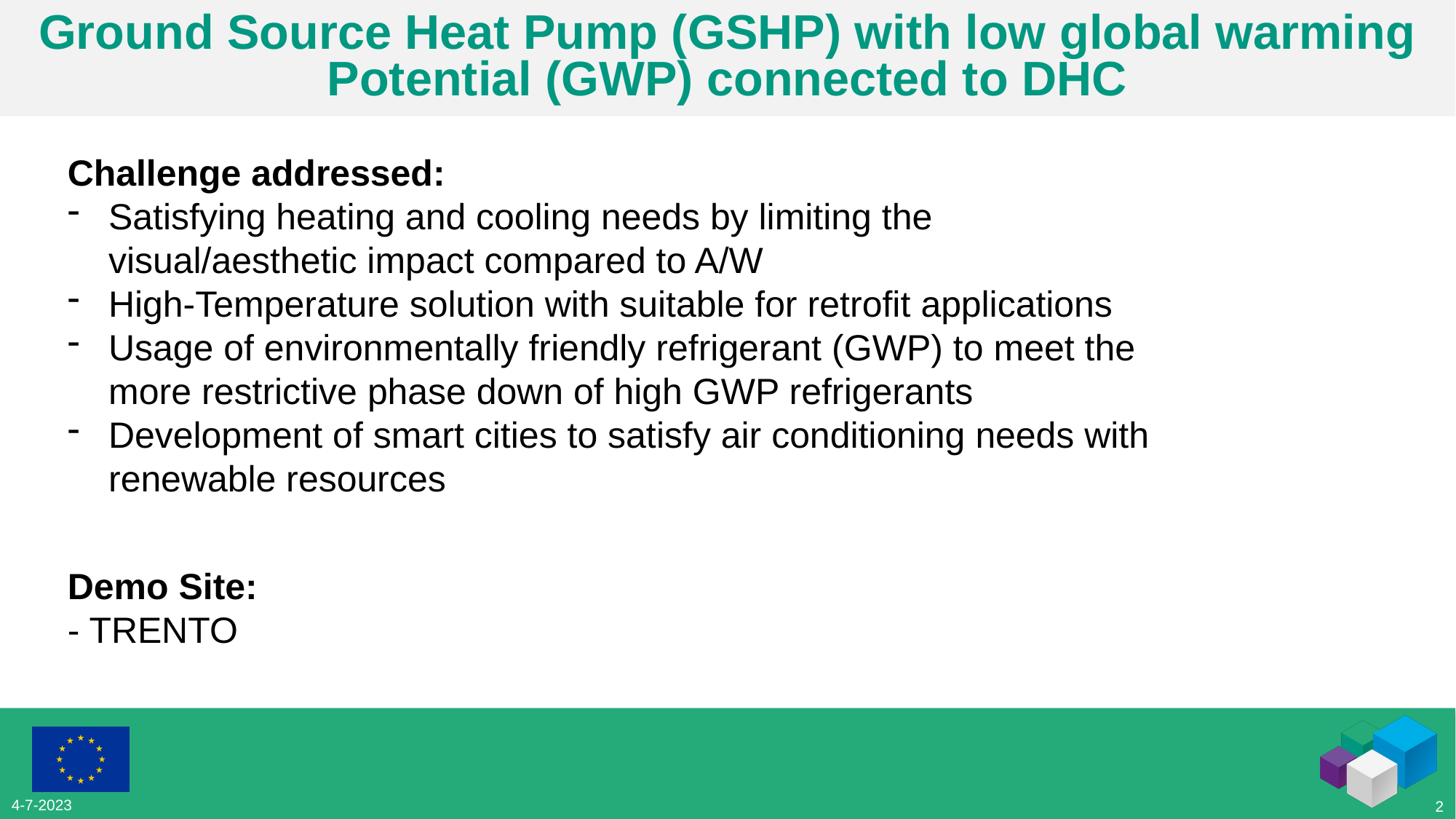

# Ground Source Heat Pump (GSHP) with low global warming Potential (GWP) connected to DHC
Challenge addressed:
Satisfying heating and cooling needs by limiting the visual/aesthetic impact compared to A/W
High-Temperature solution with suitable for retrofit applications
Usage of environmentally friendly refrigerant (GWP) to meet the more restrictive phase down of high GWP refrigerants
Development of smart cities to satisfy air conditioning needs with renewable resources

Demo Site:
- TRENTO